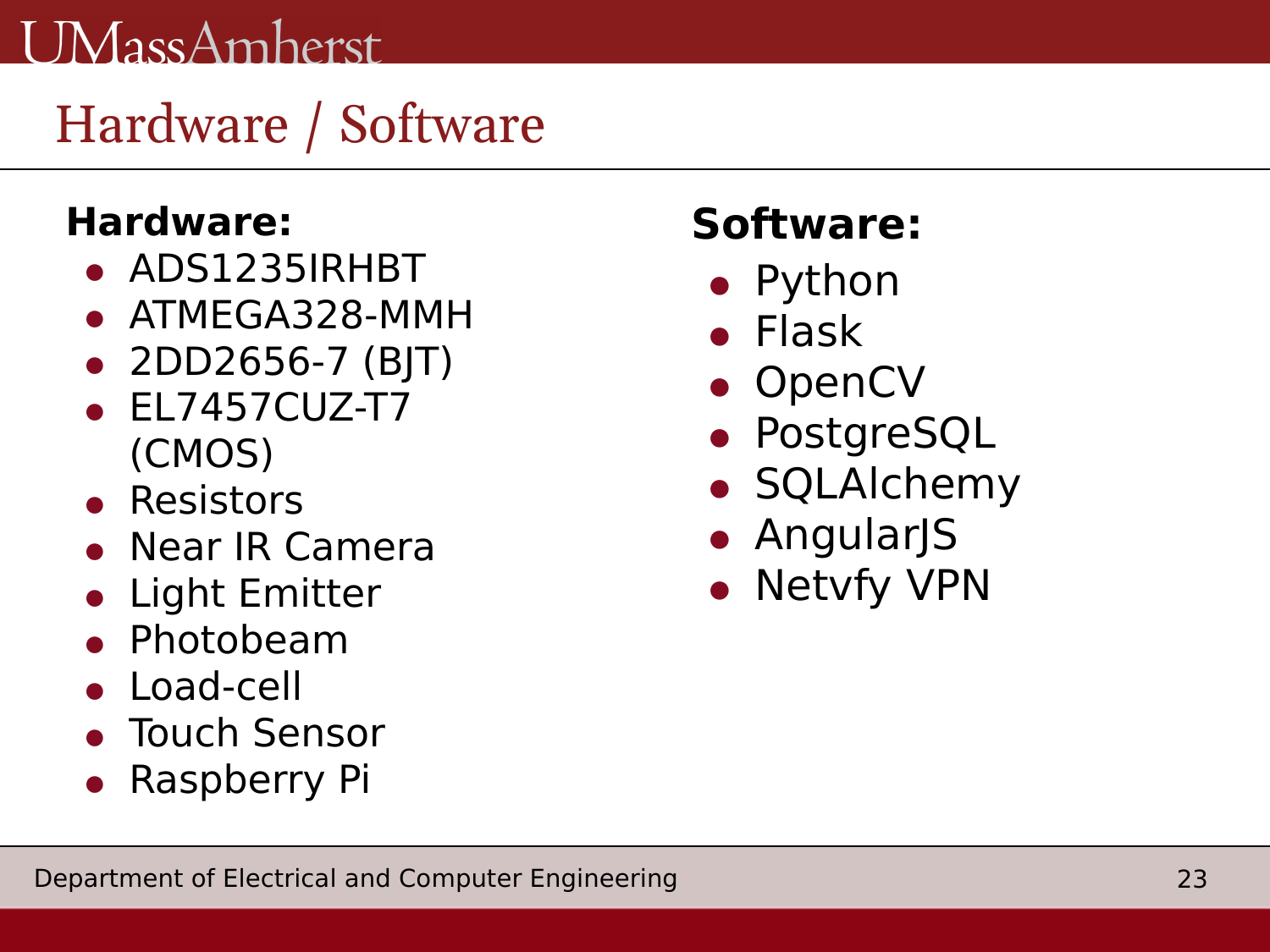

# Hardware / Software
Hardware:
ADS1235IRHBT
ATMEGA328-MMH
2DD2656-7 (BJT)
EL7457CUZ-T7 (CMOS)
Resistors
Near IR Camera
Light Emitter
Photobeam
Load-cell
Touch Sensor
Raspberry Pi
Software:
Python
Flask
OpenCV
PostgreSQL
SQLAlchemy
AngularJS
Netvfy VPN